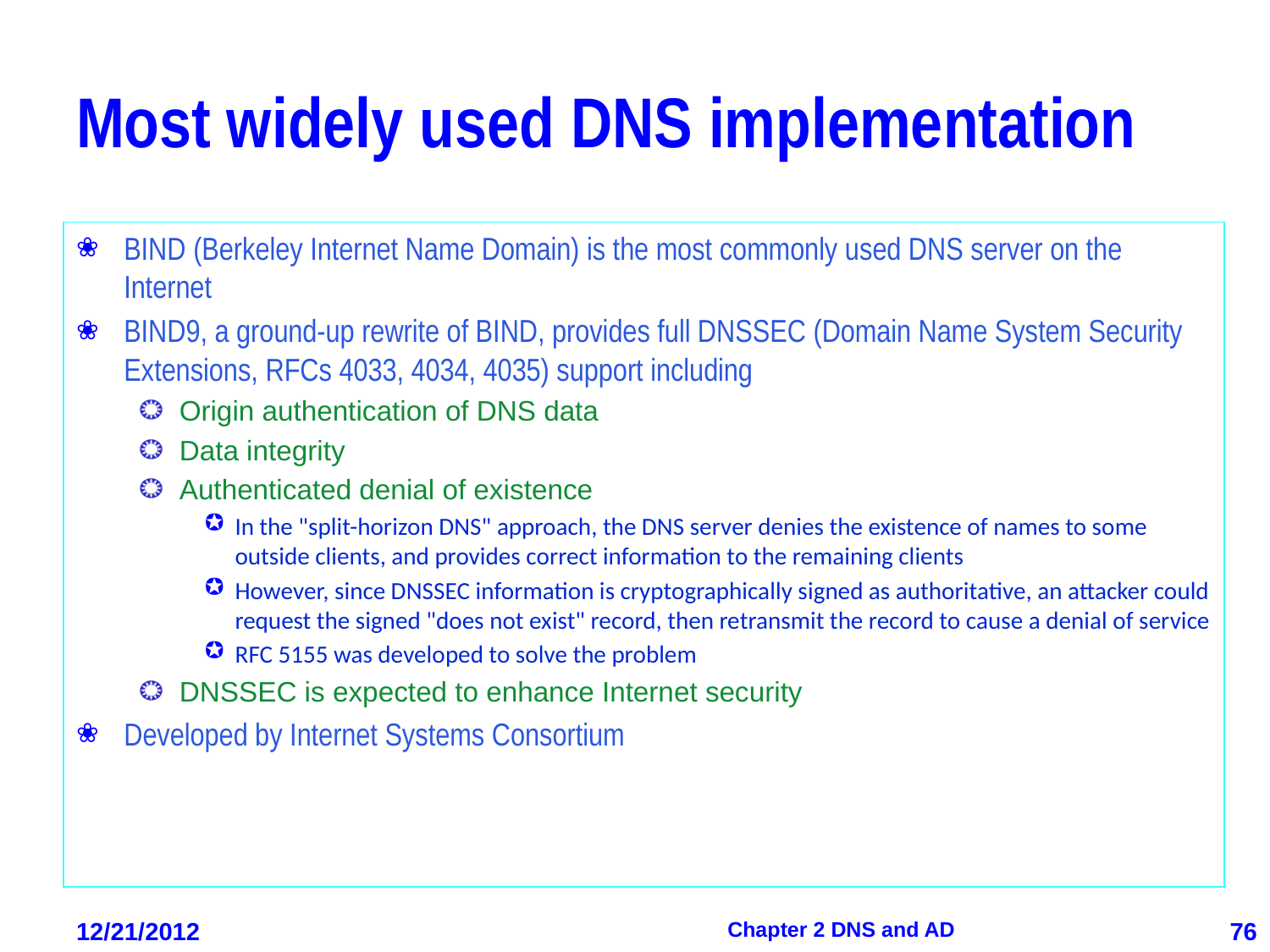

# Most widely used DNS implementation
BIND (Berkeley Internet Name Domain) is the most commonly used DNS server on the Internet
BIND9, a ground-up rewrite of BIND, provides full DNSSEC (Domain Name System Security Extensions, RFCs 4033, 4034, 4035) support including
Origin authentication of DNS data
Data integrity
Authenticated denial of existence
In the "split-horizon DNS" approach, the DNS server denies the existence of names to some outside clients, and provides correct information to the remaining clients
However, since DNSSEC information is cryptographically signed as authoritative, an attacker could request the signed "does not exist" record, then retransmit the record to cause a denial of service
RFC 5155 was developed to solve the problem
DNSSEC is expected to enhance Internet security
Developed by Internet Systems Consortium

12/21/2012
Chapter 2 DNS and AD
76